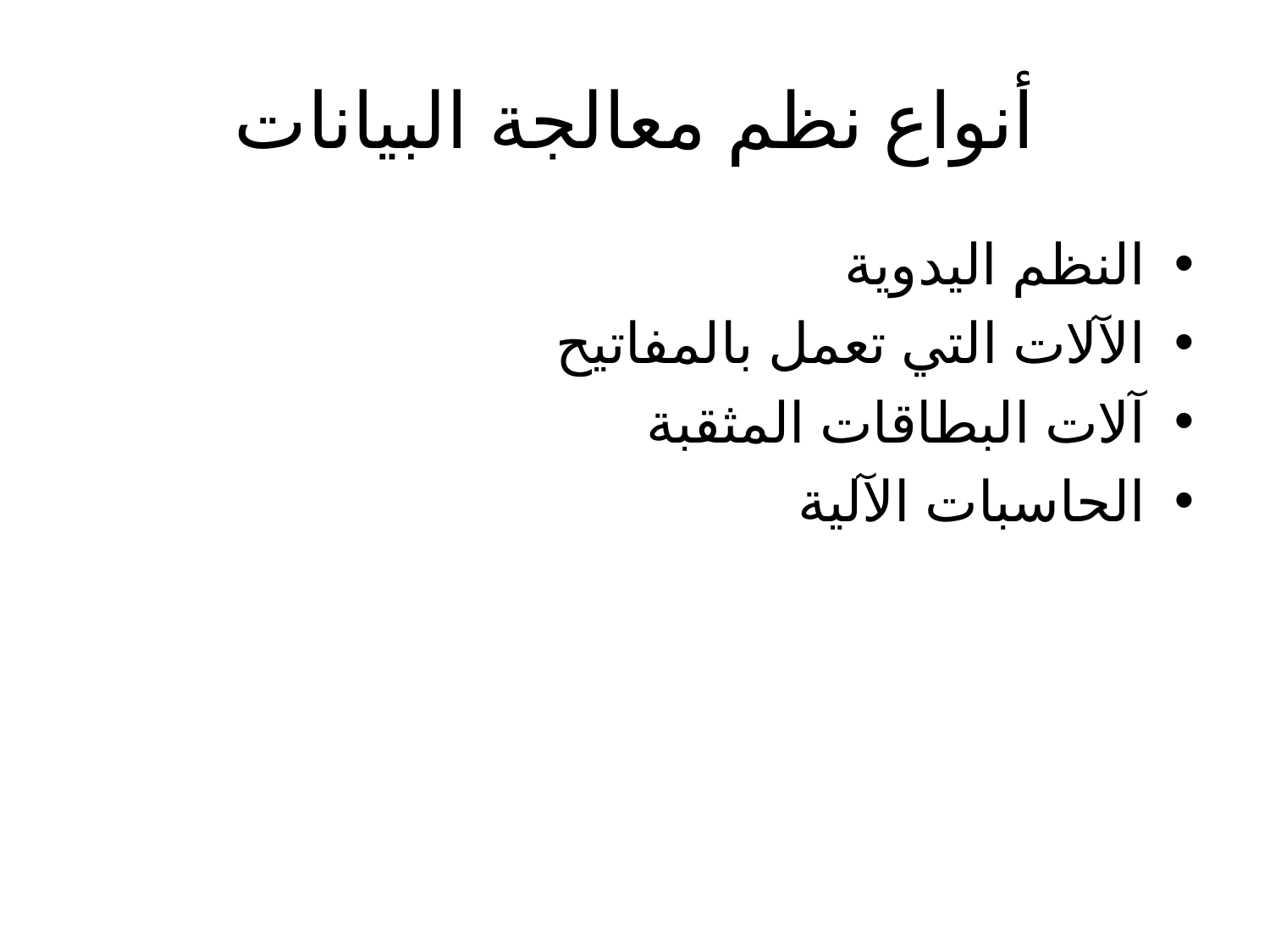

# أنواع نظم معالجة البيانات
النظم اليدوية
الآلات التي تعمل بالمفاتيح
آلات البطاقات المثقبة
الحاسبات الآلية